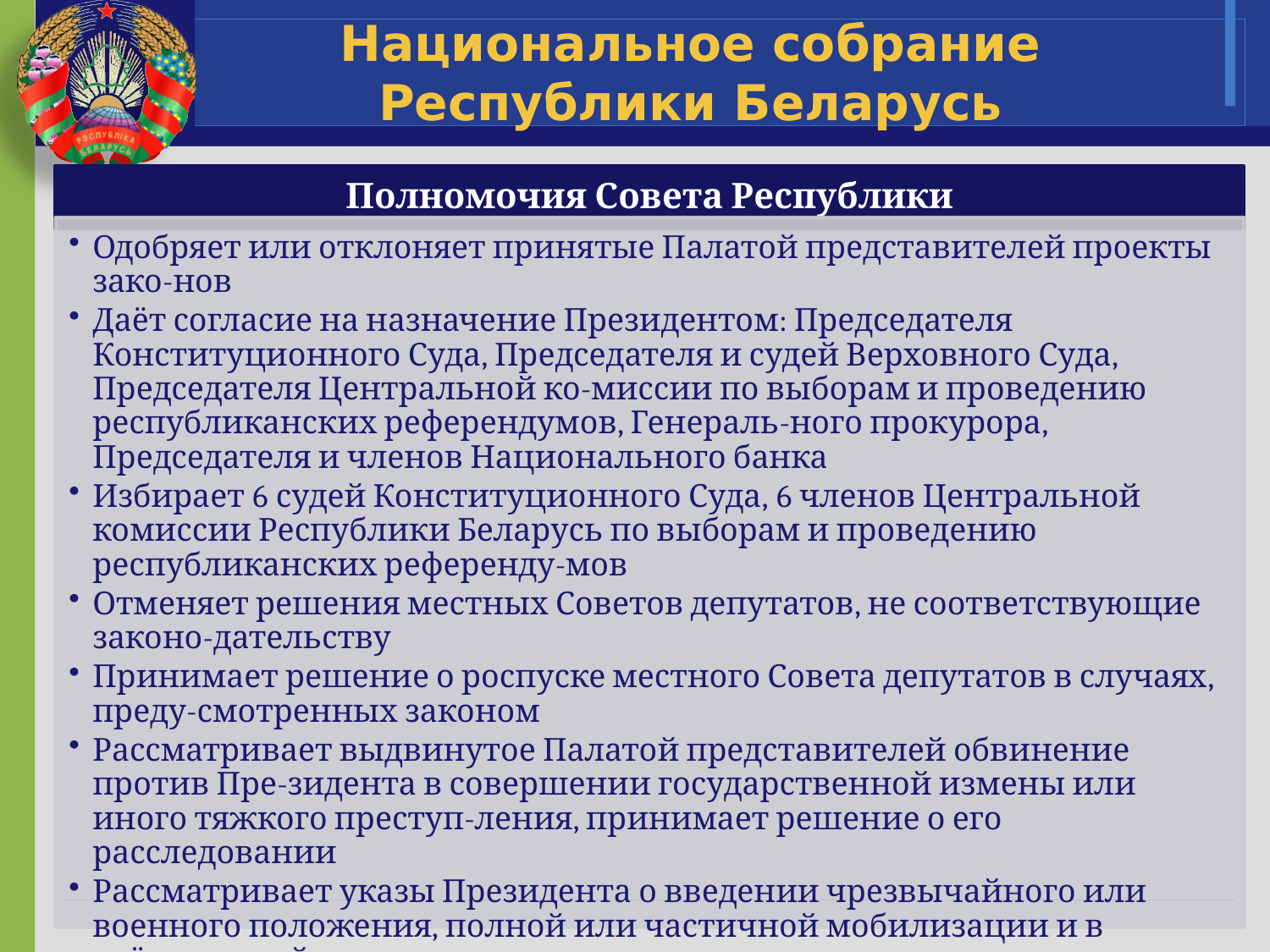

# Национальное собрание Республики Беларусь
Полномочия Совета Республики
Одобряет или отклоняет принятые Палатой представителей проекты зако-нов
Даёт согласие на назначение Президентом: Председателя Конституционного Суда, Председателя и судей Верховного Суда, Председателя Центральной ко-миссии по выборам и проведению республиканских референдумов, Генераль-ного прокурора, Председателя и членов Национального банка
Избирает 6 судей Конституционного Суда, 6 членов Центральной комиссии Республики Беларусь по выборам и проведению республиканских референду-мов
Отменяет решения местных Советов депутатов, не соответствующие законо-дательству
Принимает решение о роспуске местного Совета депутатов в случаях, преду-смотренных законом
Рассматривает выдвинутое Палатой представителей обвинение против Пре-зидента в совершении государственной измены или иного тяжкого преступ-ления, принимает решение о его расследовании
Рассматривает указы Президента о введении чрезвычайного или военного положения, полной или частичной мобилизации и в трёхдневный срок при-нимает соответствующее решение. Принимает решение по другим вопросам, предусмотренным Конституцией